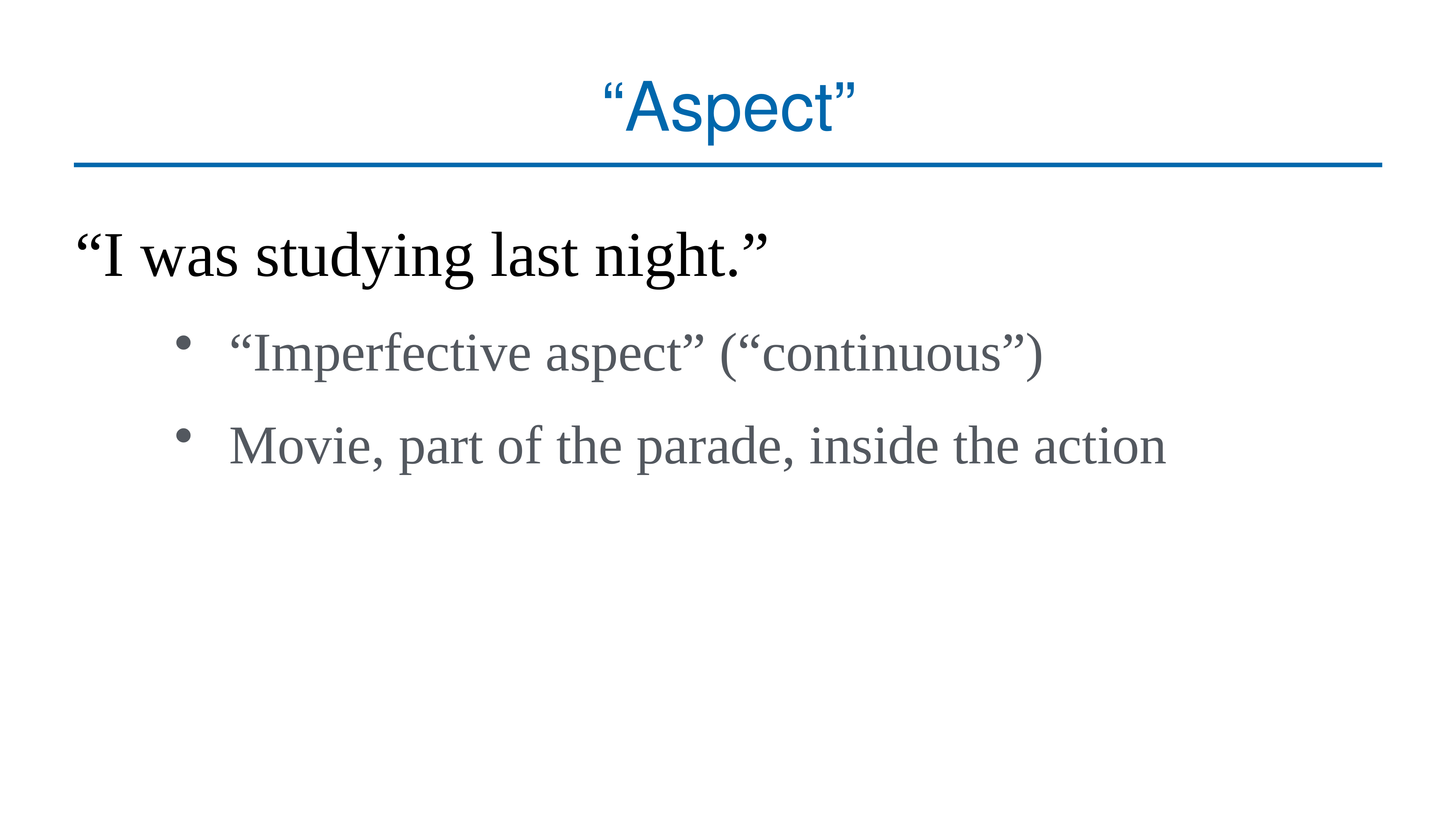

# “Aspect”
“I was studying last night.”
“Imperfective aspect” (“continuous”)
Movie, part of the parade, inside the action